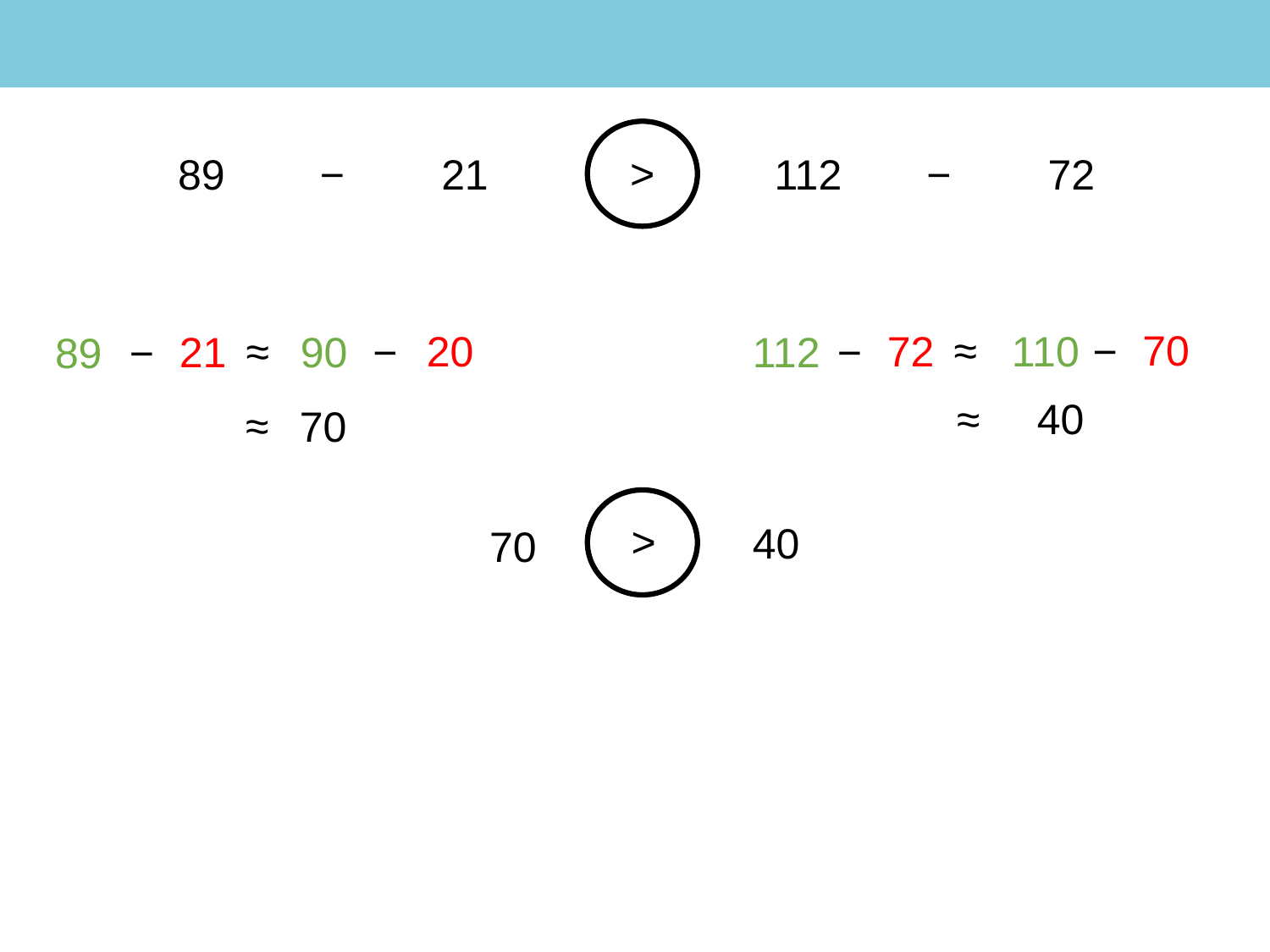

>
21
72
89
−
112
−
≈
70
110
−
≈
20
72
90
−
112
−
21
89
−
≈
40
≈
70

>
40
70